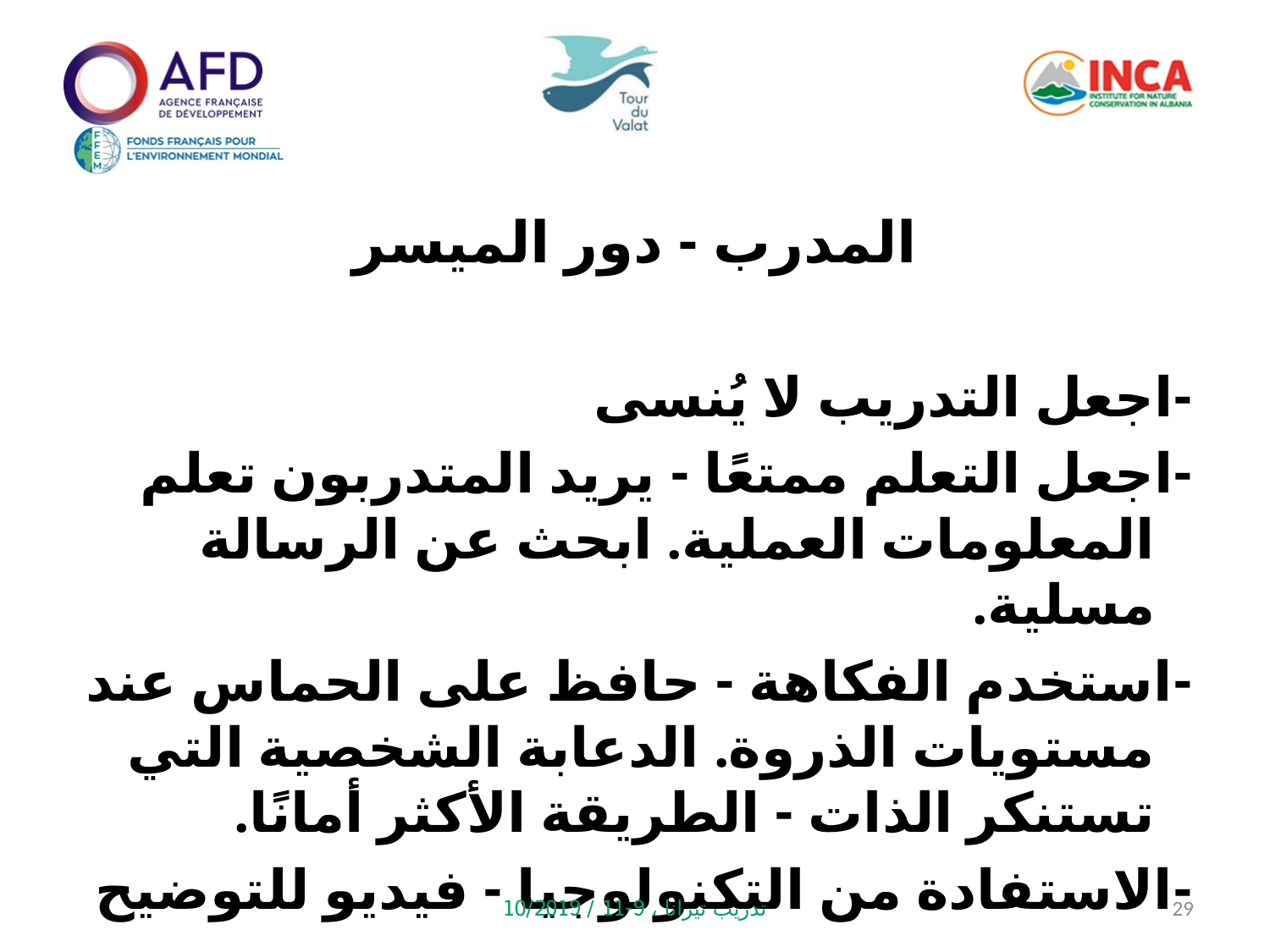

المدرب - دور الميسر

-اجعل التدريب لا يُنسى
-اجعل التعلم ممتعًا - يريد المتدربون تعلم المعلومات العملية. ابحث عن الرسالة مسلية.
-استخدم الفكاهة - حافظ على الحماس عند مستويات الذروة. الدعابة الشخصية التي تستنكر الذات - الطريقة الأكثر أمانًا.
-الاستفادة من التكنولوجيا - فيديو للتوضيح
تدريب تيرانا ، 9-11 / 10/2019
29